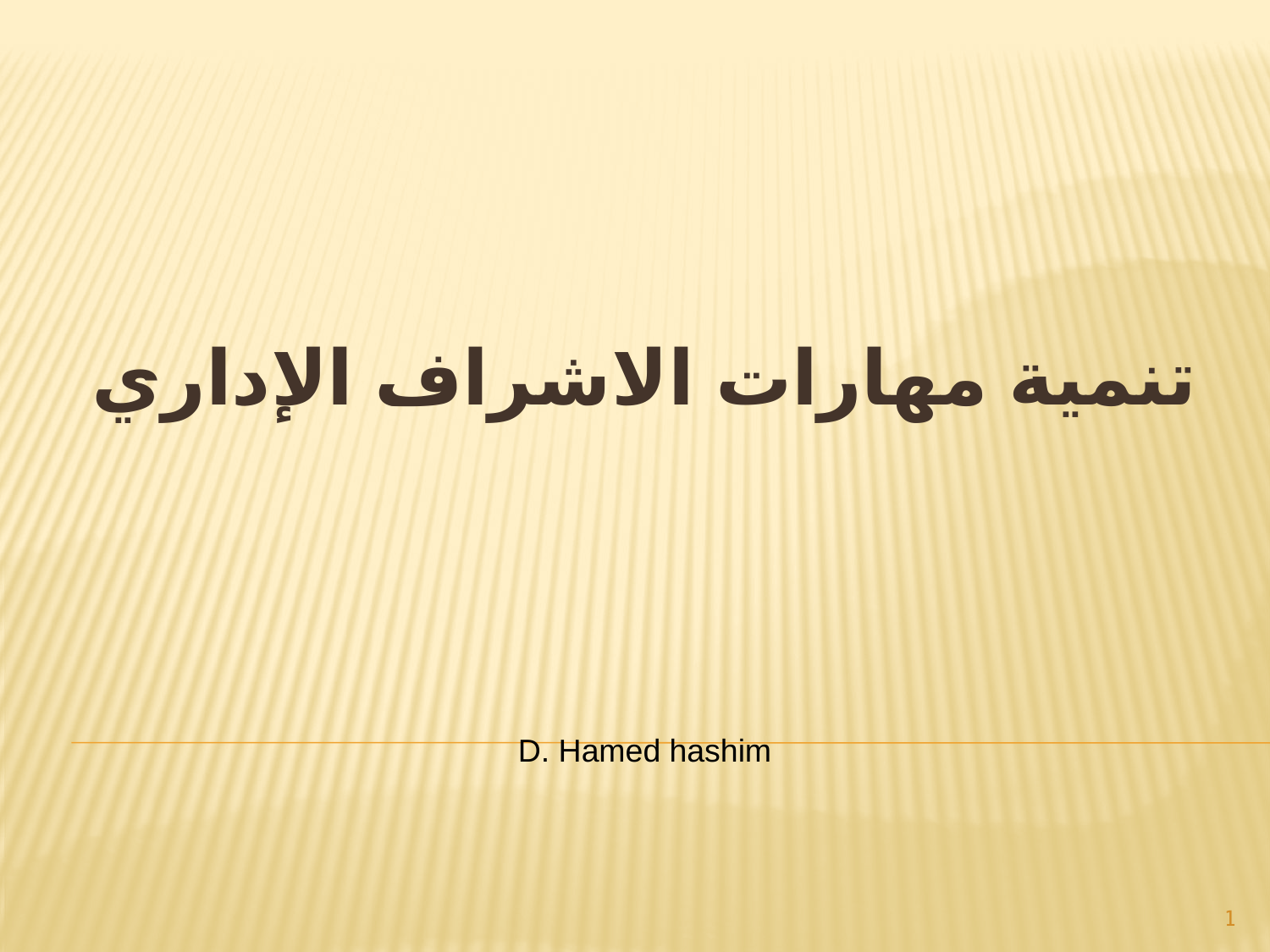

تنمية مهارات الاشراف الإداري
D. Hamed hashim
1